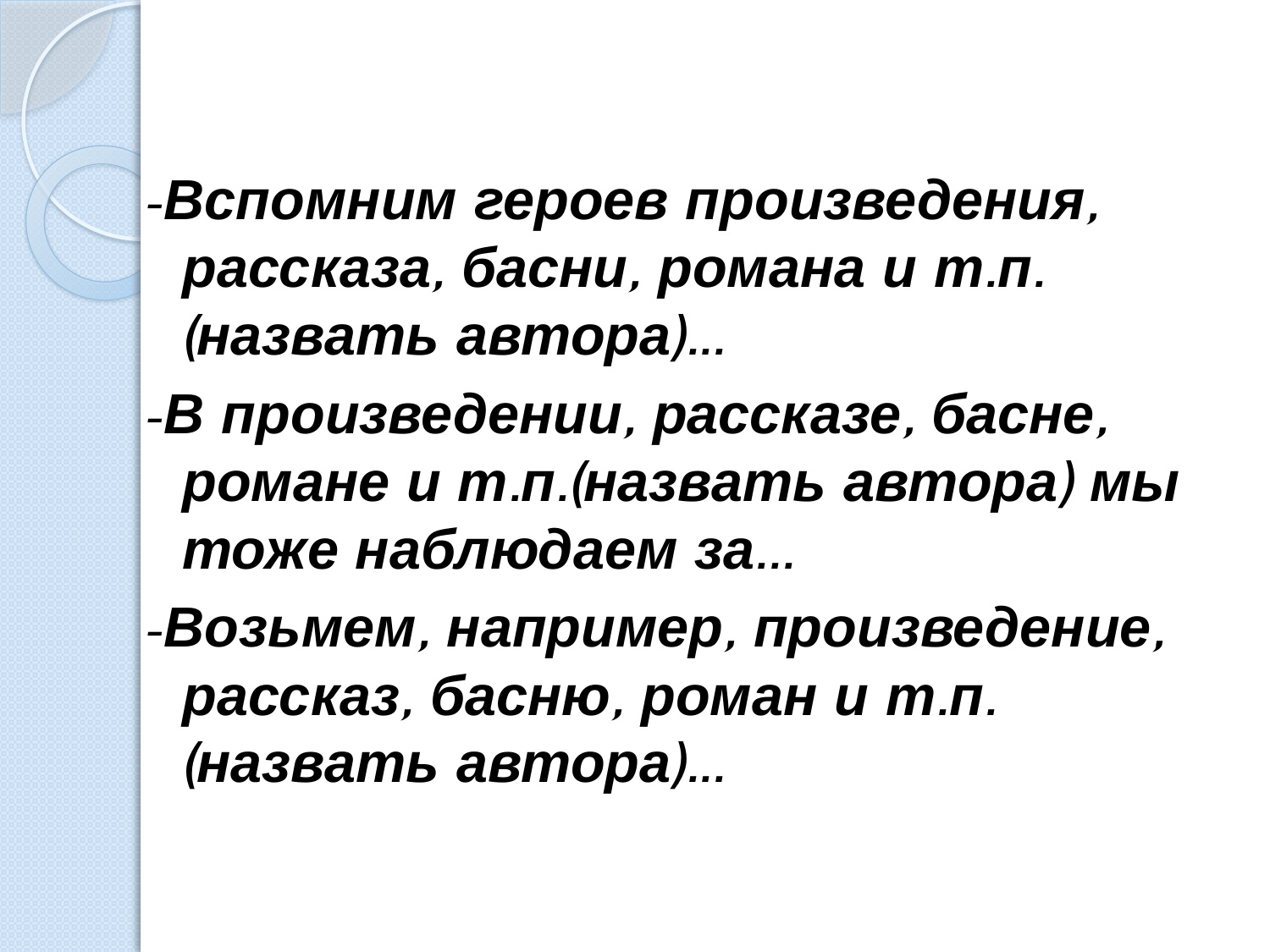

-Вспомним героев произведения, рассказа, басни, романа и т.п.(назвать автора)...
-В произведении, рассказе, басне, романе и т.п.(назвать автора) мы тоже наблюдаем за...
-Возьмем, например, произведение, рассказ, басню, роман и т.п.(назвать автора)...

#